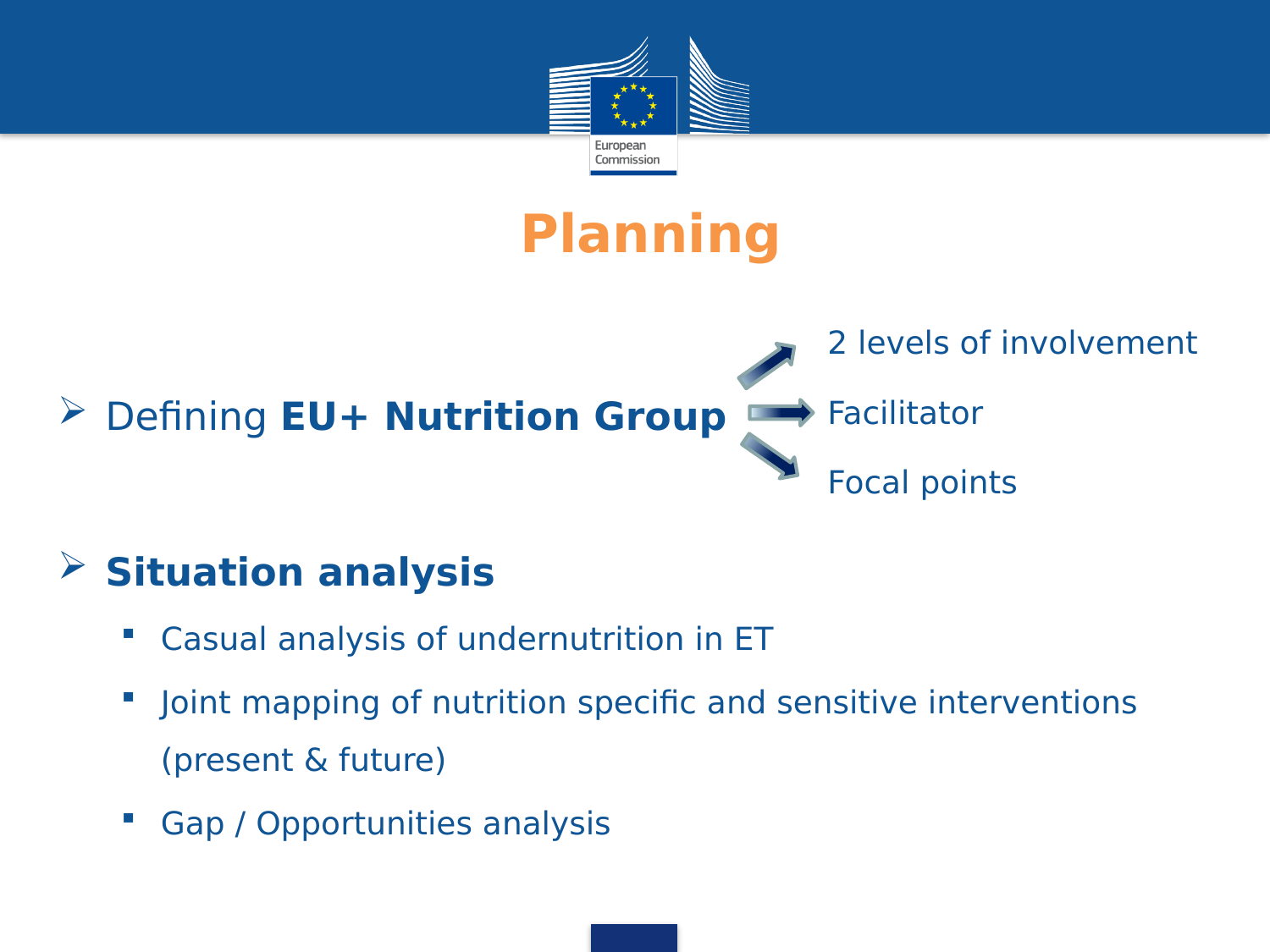

# Planning
2 levels of involvement

Defining EU+ Nutrition Group

Situation analysis
Casual analysis of undernutrition in ET
Joint mapping of nutrition specific and sensitive interventions (present & future)
Gap / Opportunities analysis

Facilitator

Focal points